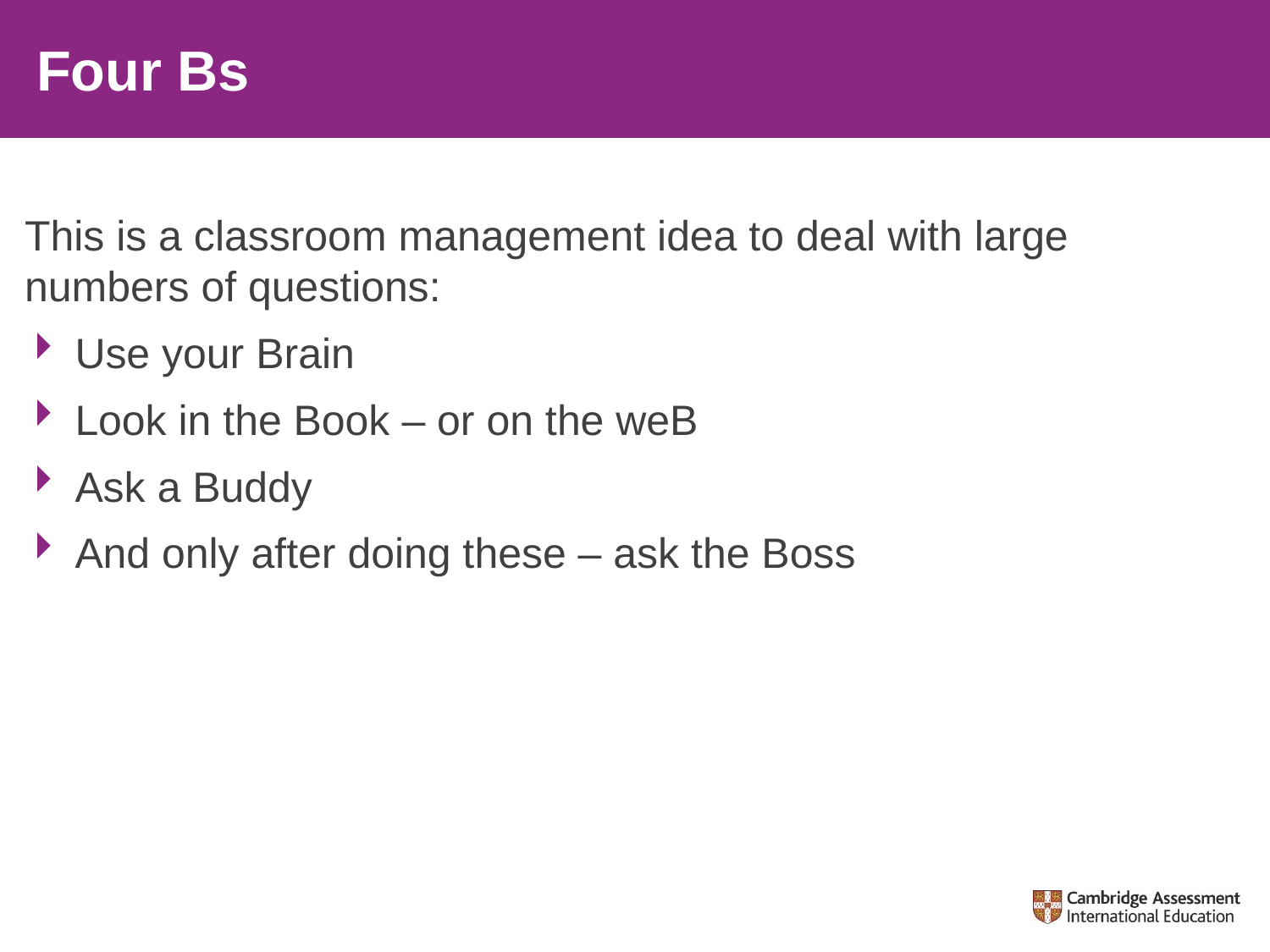

# Four Bs
This is a classroom management idea to deal with large numbers of questions:
Use your Brain
Look in the Book – or on the weB
Ask a Buddy
And only after doing these – ask the Boss